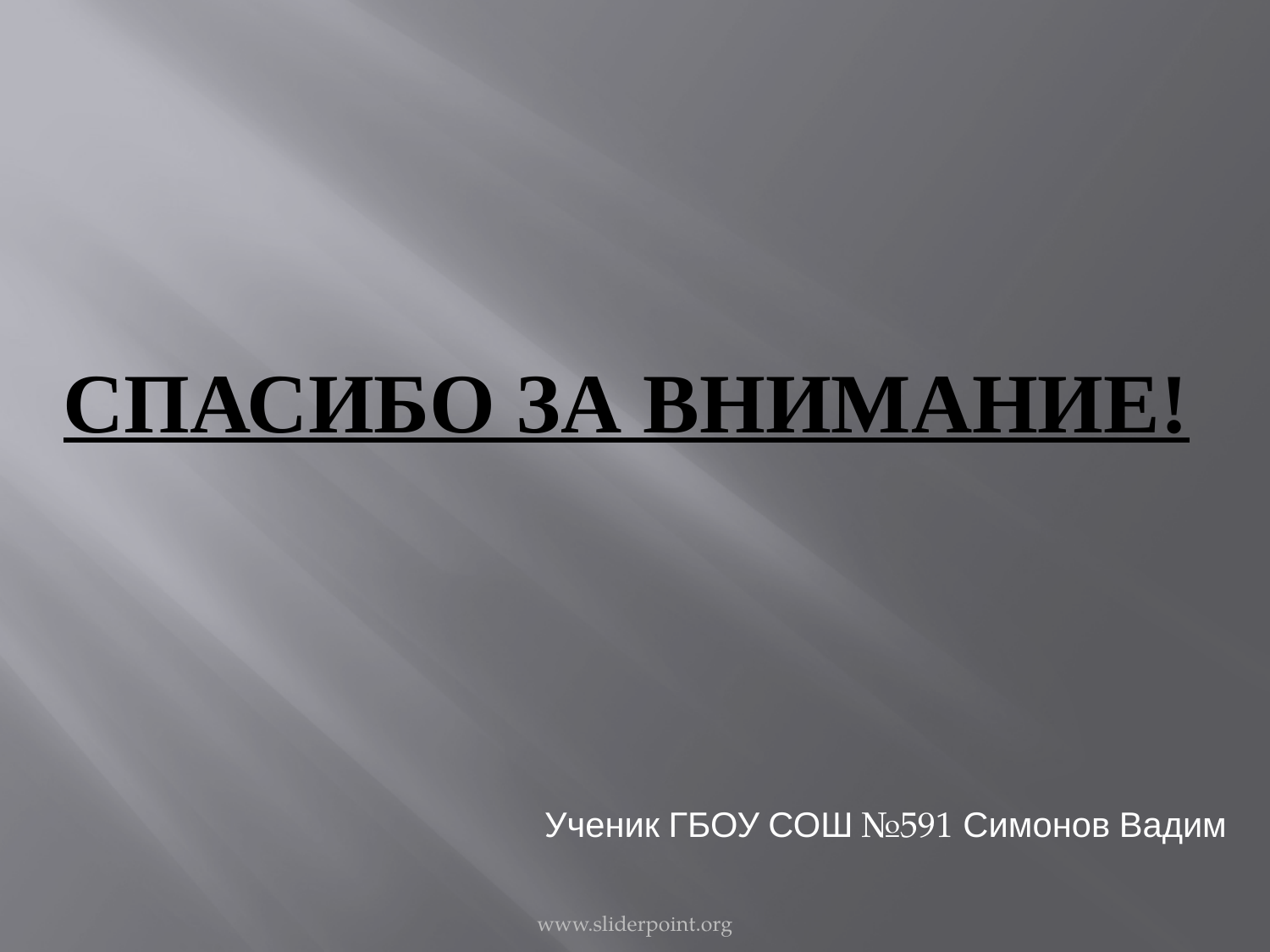

# Спасибо за внимание!
Ученик ГБОУ СОШ №591 Симонов Вадим
www.sliderpoint.org